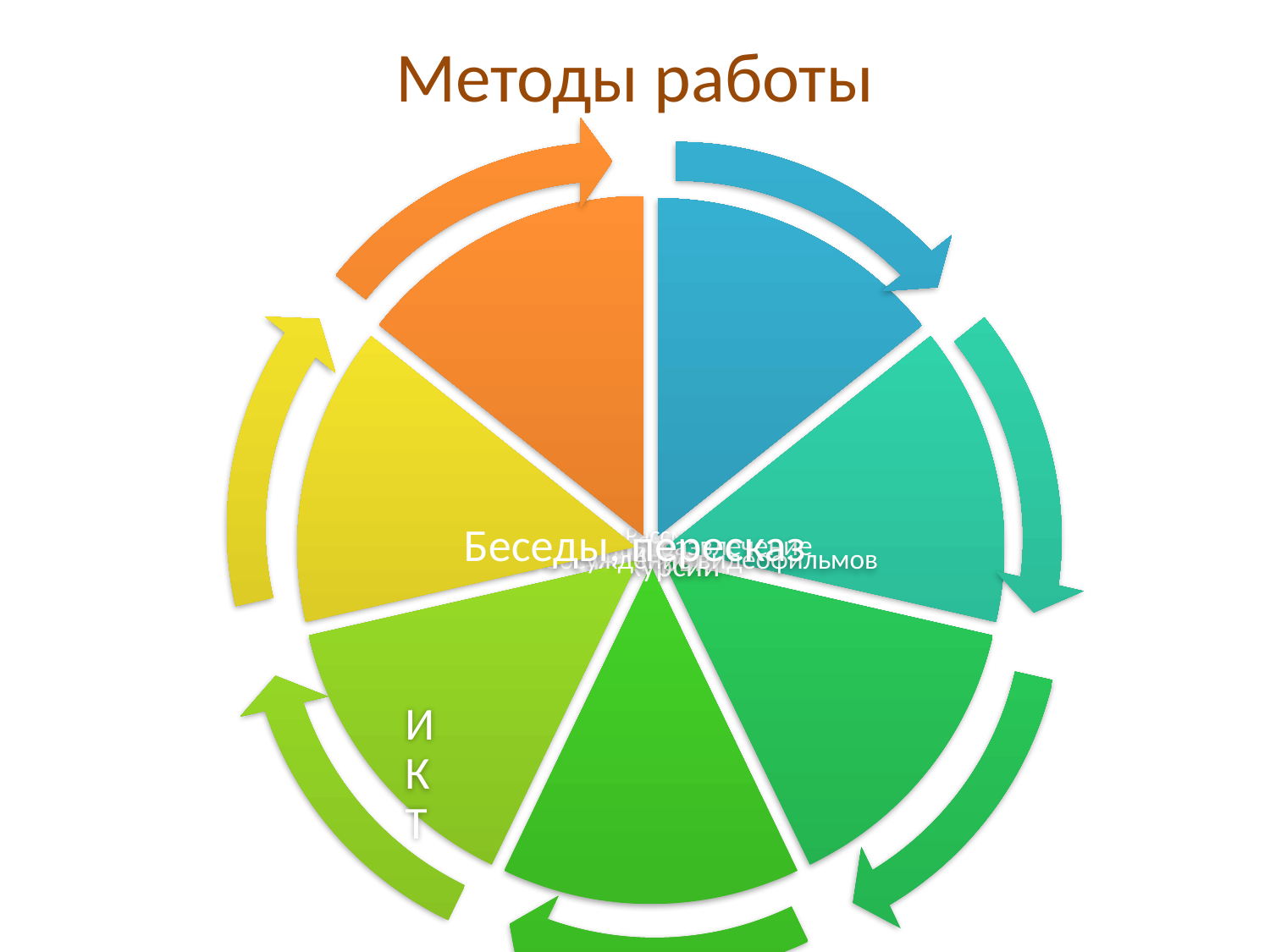

# Методы работы
Чтение с обсуждением, Рассматривание иллюстраций
Викторины развлечение
Игры
Экскурсии
Просмотр и обсуждение видеофильмов
Беседы, пересказ
ИКТ